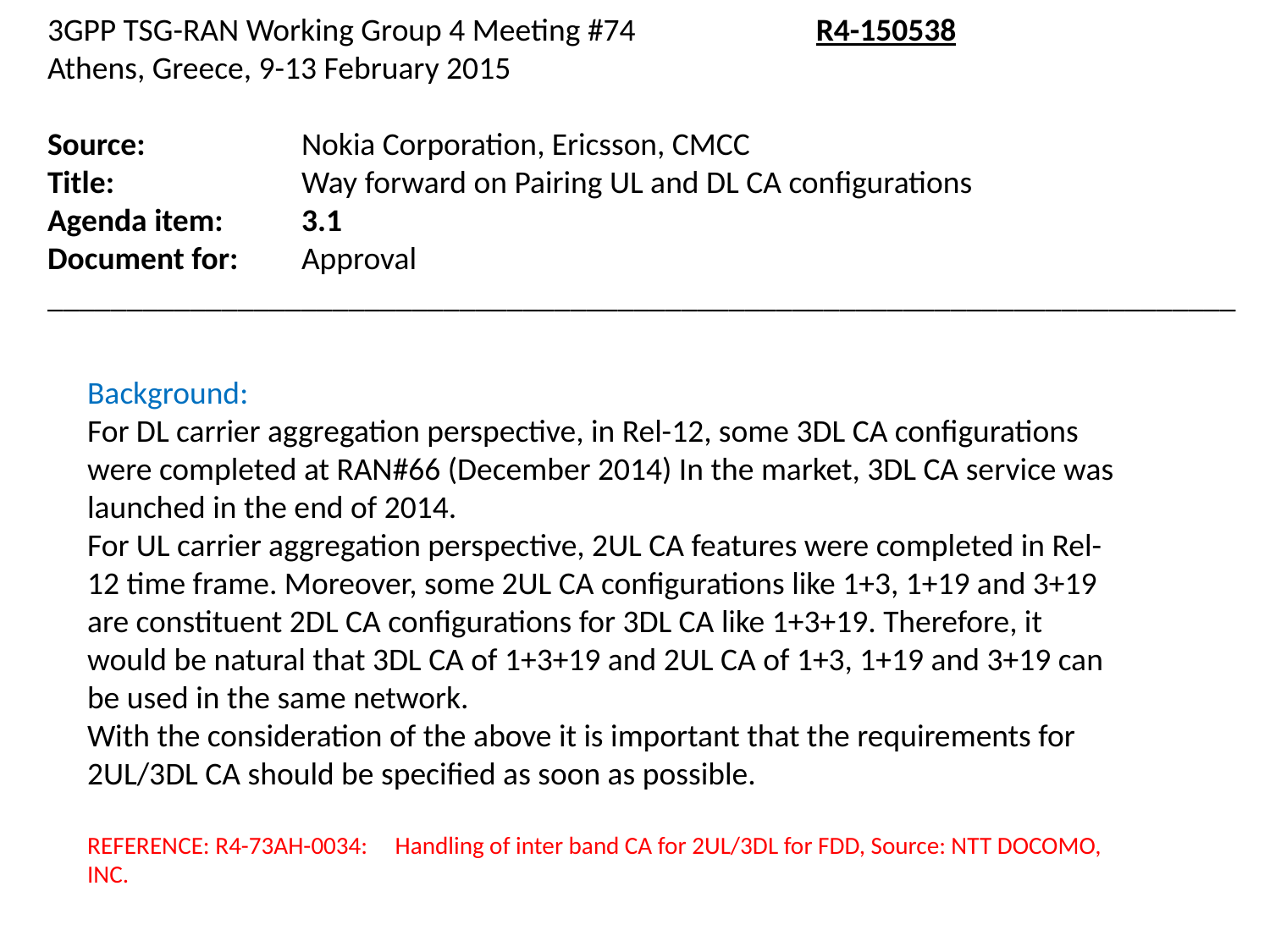

3GPP TSG-RAN Working Group 4 Meeting #74                         R4-150538
Athens, Greece, 9-13 February 2015

Source:		Nokia Corporation, Ericsson, CMCC
Title:		Way forward on Pairing UL and DL CA configurations
Agenda item:	3.1
Document for:	Approval
___________________________________________________________________________
Background:
For DL carrier aggregation perspective, in Rel-12, some 3DL CA configurations were completed at RAN#66 (December 2014) In the market, 3DL CA service was launched in the end of 2014.
For UL carrier aggregation perspective, 2UL CA features were completed in Rel-12 time frame. Moreover, some 2UL CA configurations like 1+3, 1+19 and 3+19 are constituent 2DL CA configurations for 3DL CA like 1+3+19. Therefore, it would be natural that 3DL CA of 1+3+19 and 2UL CA of 1+3, 1+19 and 3+19 can be used in the same network.
With the consideration of the above it is important that the requirements for 2UL/3DL CA should be specified as soon as possible.

REFERENCE: R4-73AH-0034:     Handling of inter band CA for 2UL/3DL for FDD, Source: NTT DOCOMO, INC.